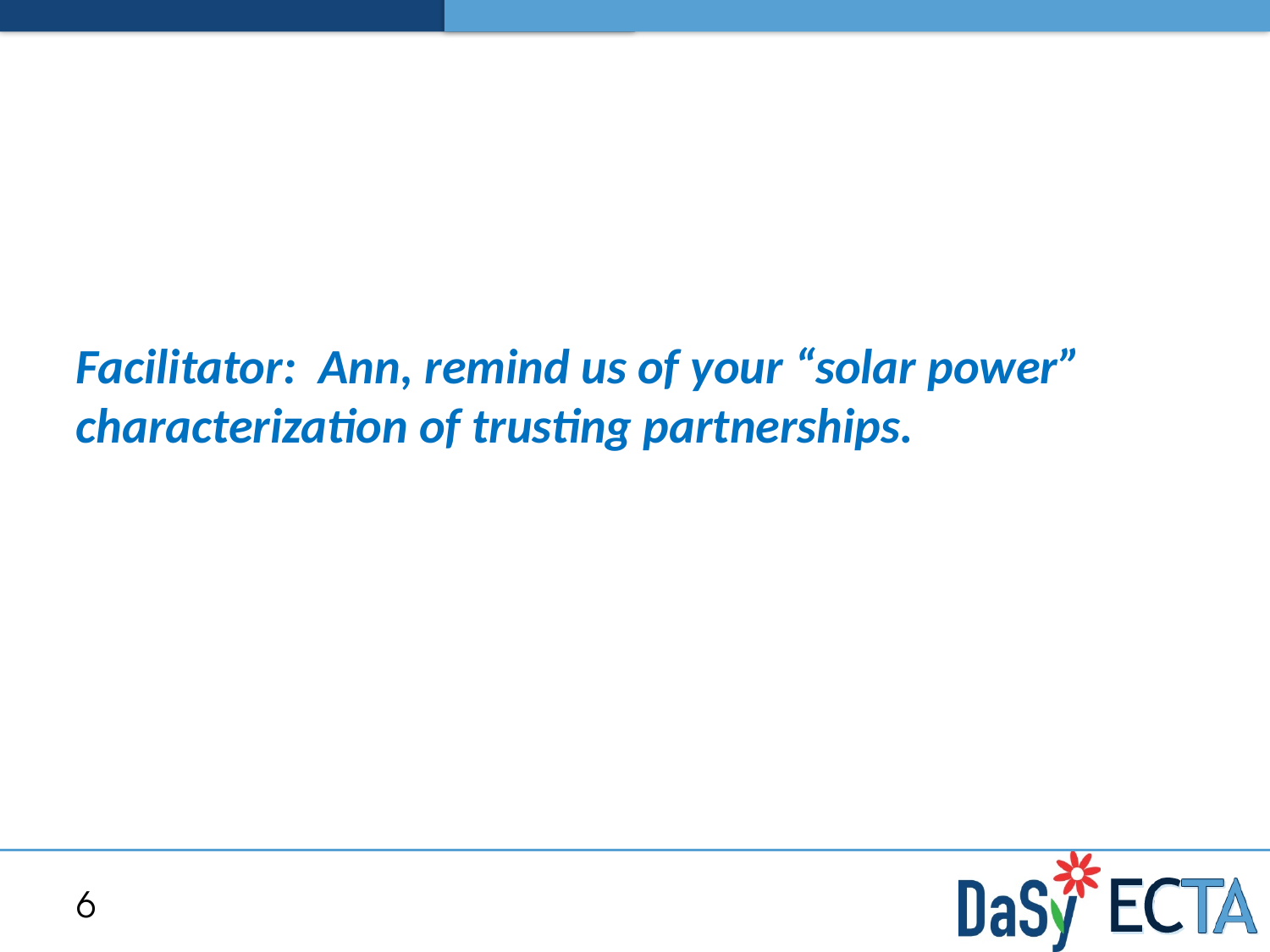

Facilitator:  Ann, remind us of your “solar power” characterization of trusting partnerships.
6